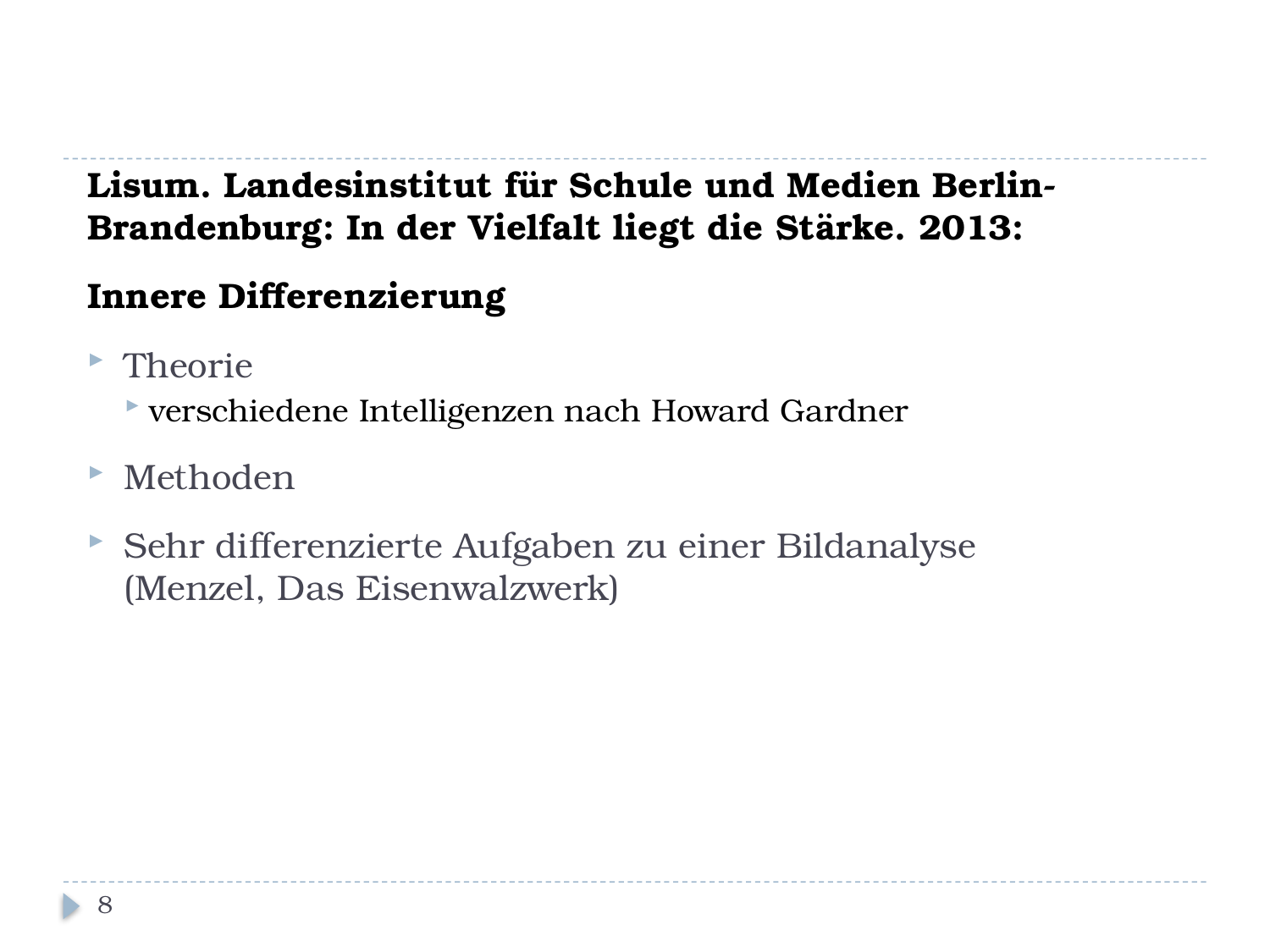

Lisum. Landesinstitut für Schule und Medien Berlin-Brandenburg: In der Vielfalt liegt die Stärke. 2013:
Innere Differenzierung
Theorie
verschiedene Intelligenzen nach Howard Gardner
Methoden
Sehr differenzierte Aufgaben zu einer Bildanalyse
(Menzel, Das Eisenwalzwerk)
8